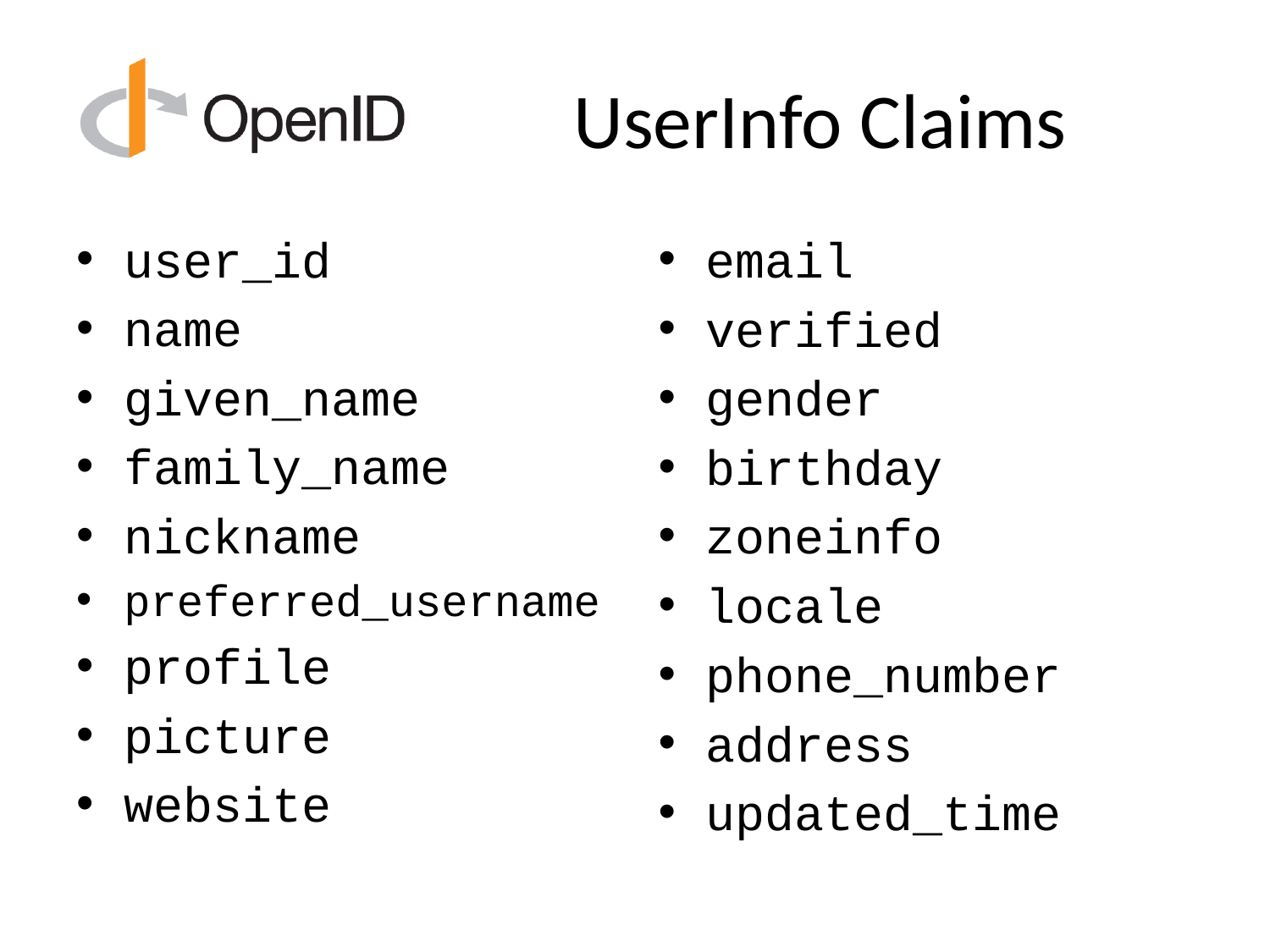

# UserInfo Claims
user_id
name
given_name
family_name
nickname
preferred_username
profile
picture
website
email
verified
gender
birthday
zoneinfo
locale
phone_number
address
updated_time